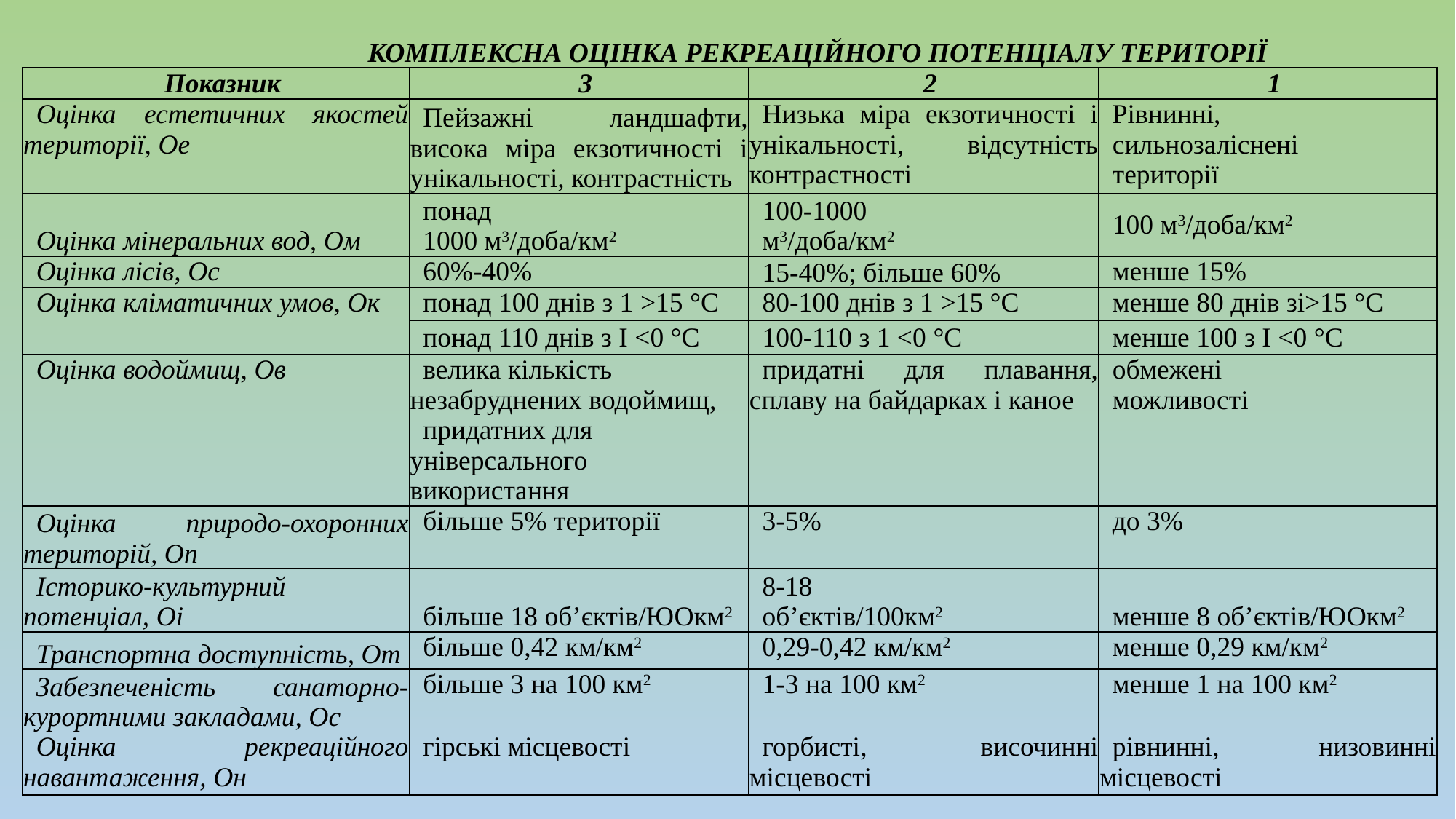

КОМПЛЕКСНА ОЦІНКА РЕКРЕАЦІЙНОГО ПОТЕНЦІАЛУ ТЕРИТОРІЇ
| Показник | 3 | 2 | 1 |
| --- | --- | --- | --- |
| Оцінка естетичних якостей території, Ое | Пейзажні ландшафти, висока міра екзотичності і унікальності, контрастність | Низька міра екзотичності і унікальності, відсутність контрастності | Рівнинні, сильнозаліснені території |
| Оцінка мінеральних вод, Ом | понад 1000 м3/доба/км2 | 100-1000 м3/доба/км2 | 100 м3/доба/км2 |
| Оцінка лісів, Ос | 60%-40% | 15-40%; більше 60% | менше 15% |
| Оцінка кліматичних умов, Ок | понад 100 днів з 1 >15 °С | 80-100 днів з 1 >15 °С | менше 80 днів зі>15 °С |
|  | понад 110 днів з І <0 °С | 100-110 з 1 <0 °С | менше 100 з І <0 °С |
| Оцінка водоймищ, Ов | велика кількість незабруднених водоймищ, придатних для універсального використання | придатні для плавання, сплаву на байдарках і каное | обмежені можливості |
| Оцінка природо-охоронних територій, Оп | більше 5% території | 3-5% | до 3% |
| Історико-культурний потенціал, Оі | більше 18 об’єктів/ЮОкм2 | 8-18 об’єктів/100км2 | менше 8 об’єктів/ЮОкм2 |
| Транспортна доступність, От | більше 0,42 км/км2 | 0,29-0,42 км/км2 | менше 0,29 км/км2 |
| Забезпеченість санаторно-курортними закладами, Ос | більше 3 на 100 км2 | 1-3 на 100 км2 | менше 1 на 100 км2 |
| Оцінка рекреаційного навантаження, Он | гірські місцевості | горбисті, височинні місцевості | рівнинні, низовинні місцевості |